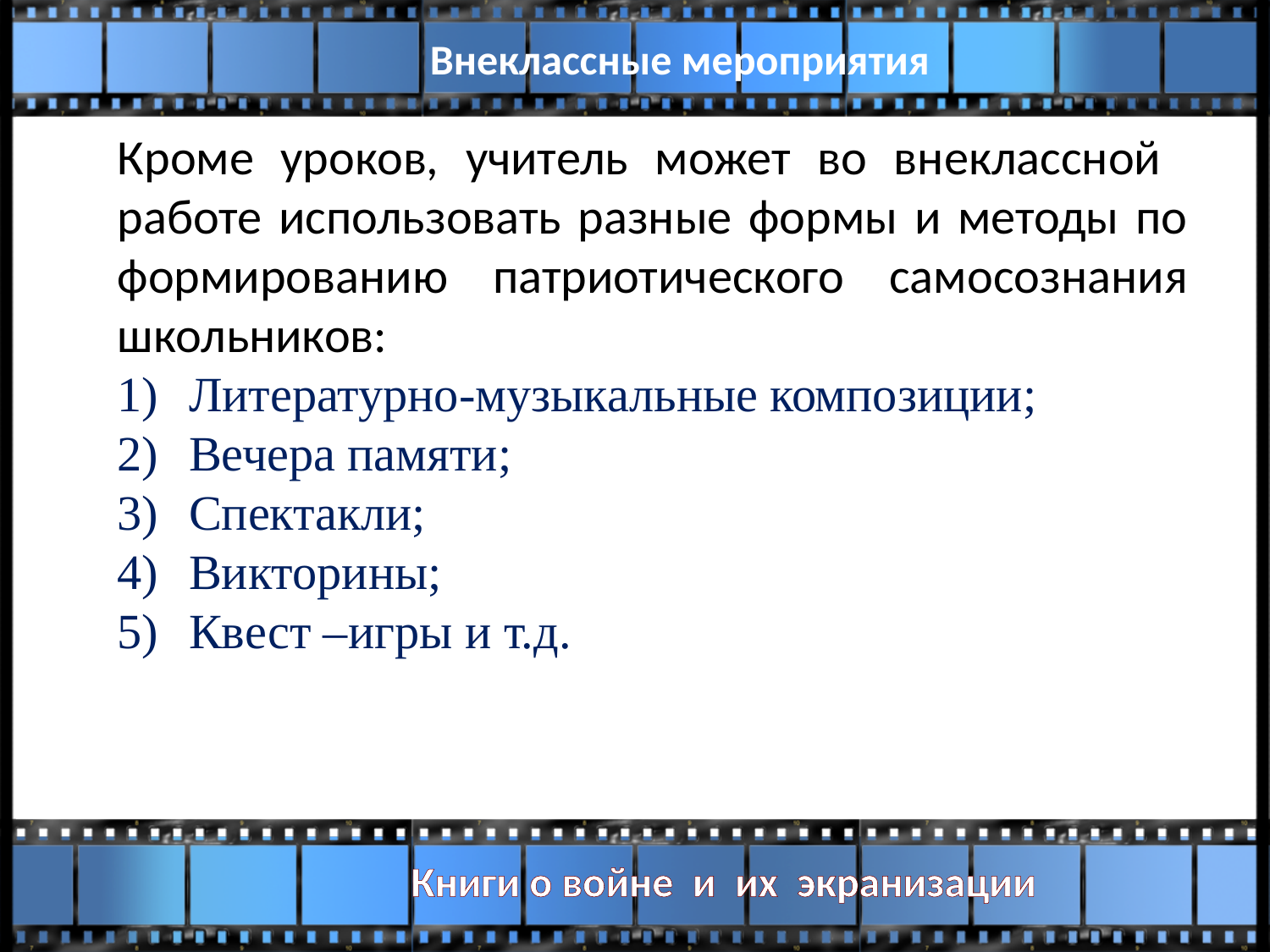

Внеклассные мероприятия
Кроме уроков, учитель может во внеклассной  работе использовать разные формы и методы по формированию патриотического самосознания школьников:
Литературно-музыкальные композиции;
Вечера памяти;
Спектакли;
Викторины;
Квест –игры и т.д.

Книги о войне  и  их  экранизации